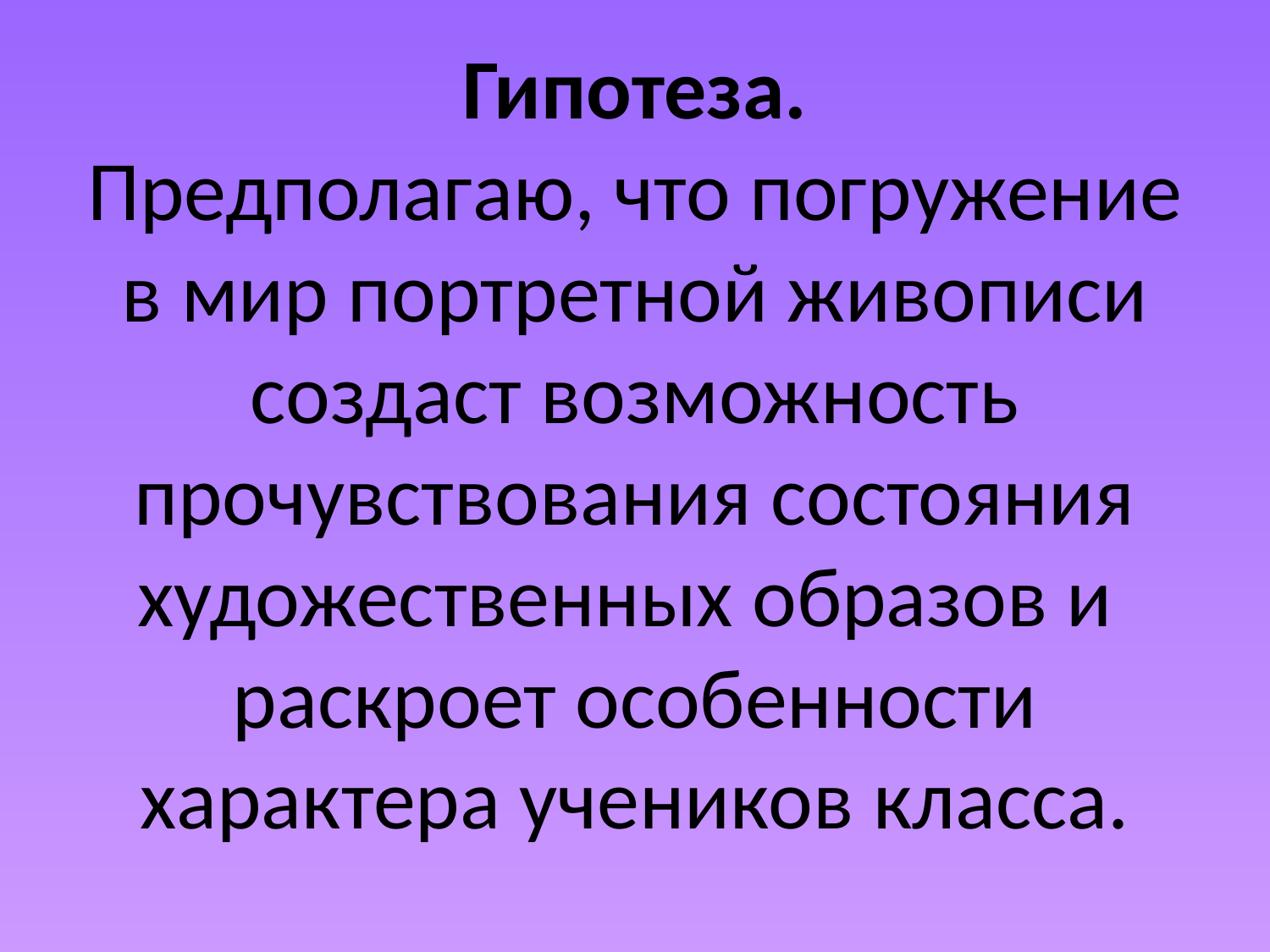

# Гипотеза. Предполагаю, что погружение в мир портретной живописи создаст возможность прочувствования состояния художественных образов и  раскроет особенности характера учеников класса.